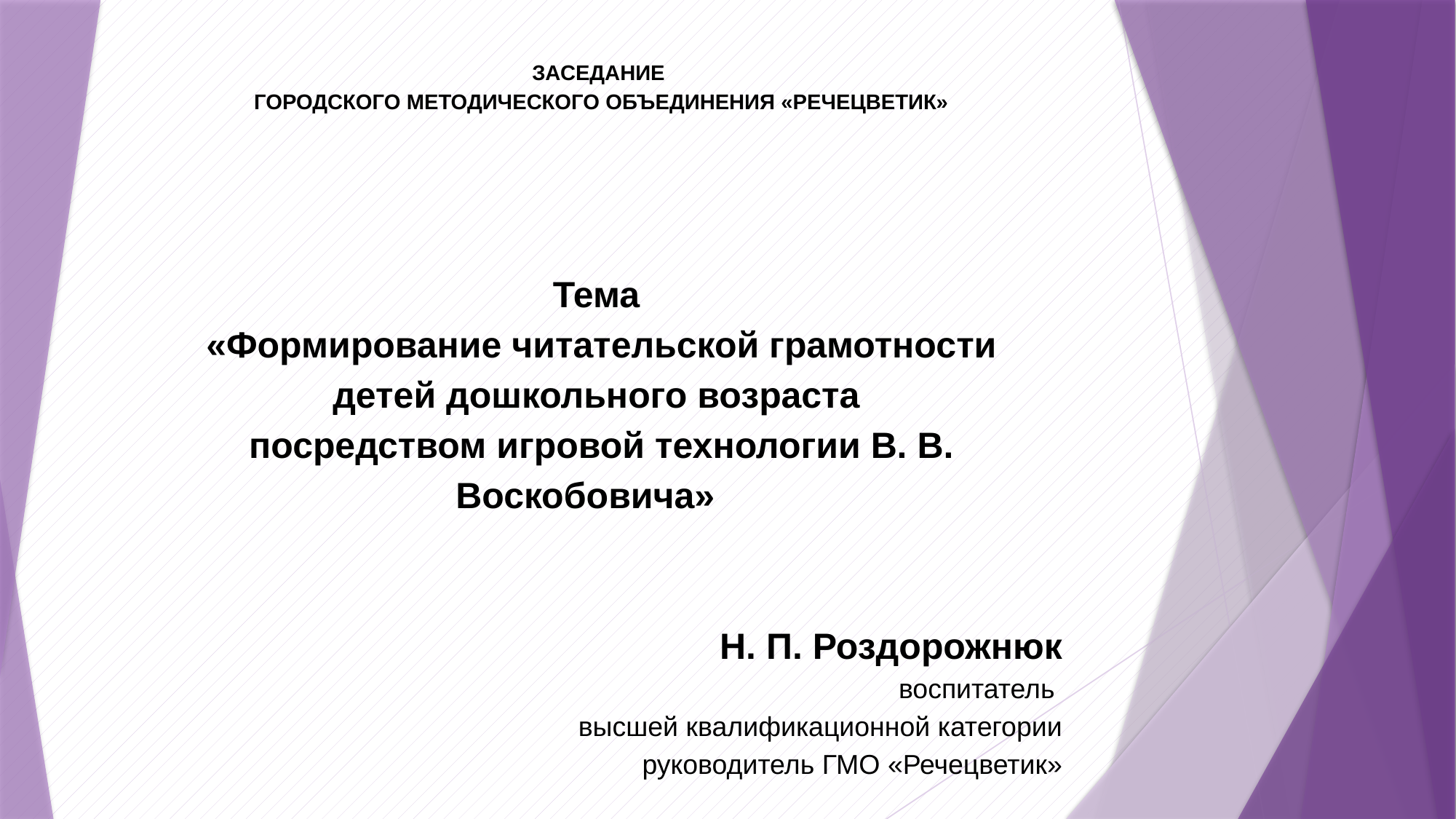

ЗАСЕДАНИЕ
ГОРОДСКОГО МЕТОДИЧЕСКОГО ОБЪЕДИНЕНИЯ «РЕЧЕЦВЕТИК»

Тема
«Формирование читательской грамотности
детей дошкольного возраста
посредством игровой технологии В. В. Воскобовича»

Н. П. Роздорожнюк
воспитатель
высшей квалификационной категории
руководитель ГМО «Речецветик»

2022